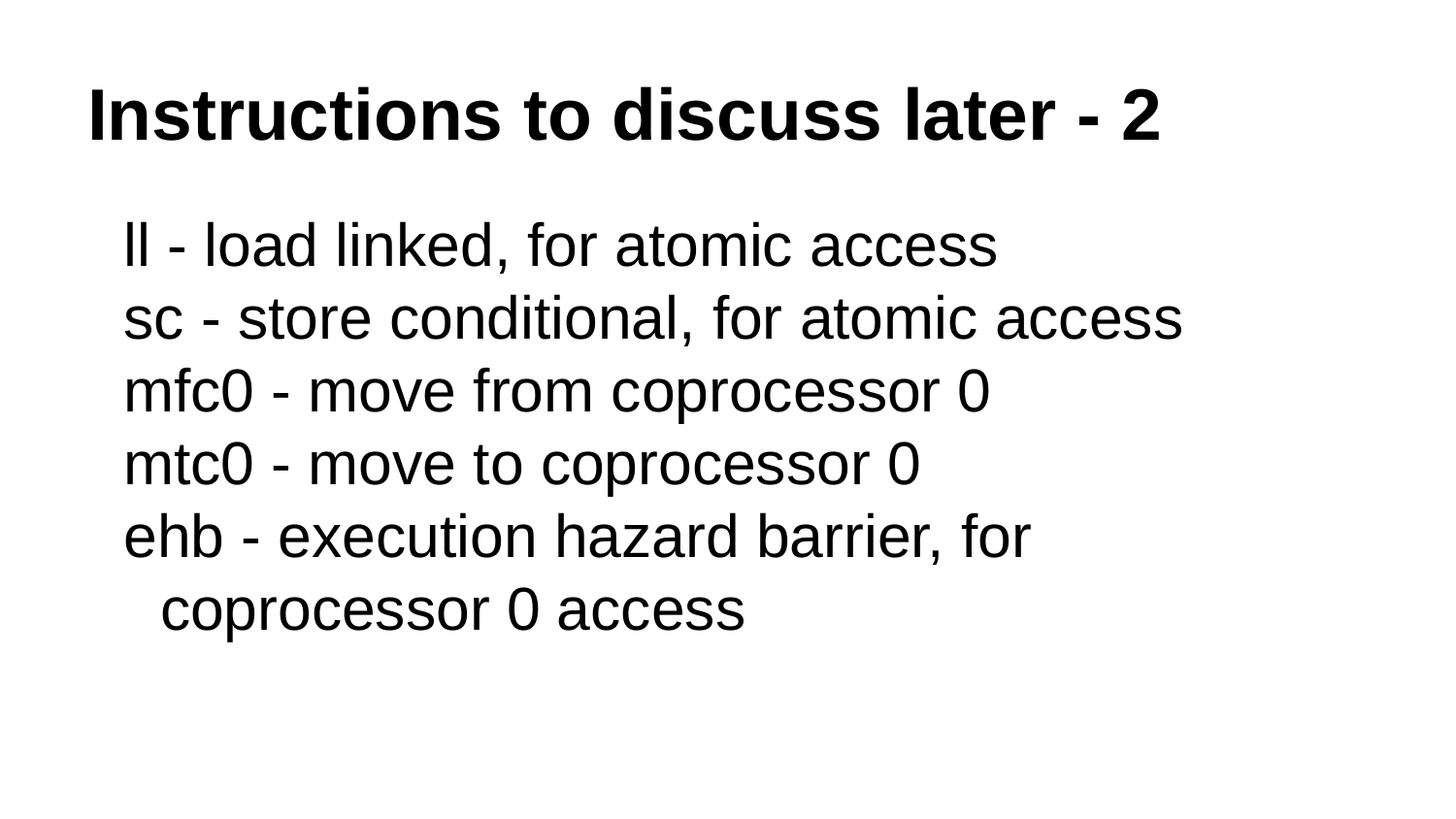

# Instructions to discuss later - 2
ll - load linked, for atomic access
sc - store conditional, for atomic access
mfc0 - move from coprocessor 0
mtc0 - move to coprocessor 0
ehb - execution hazard barrier, for coprocessor 0 access